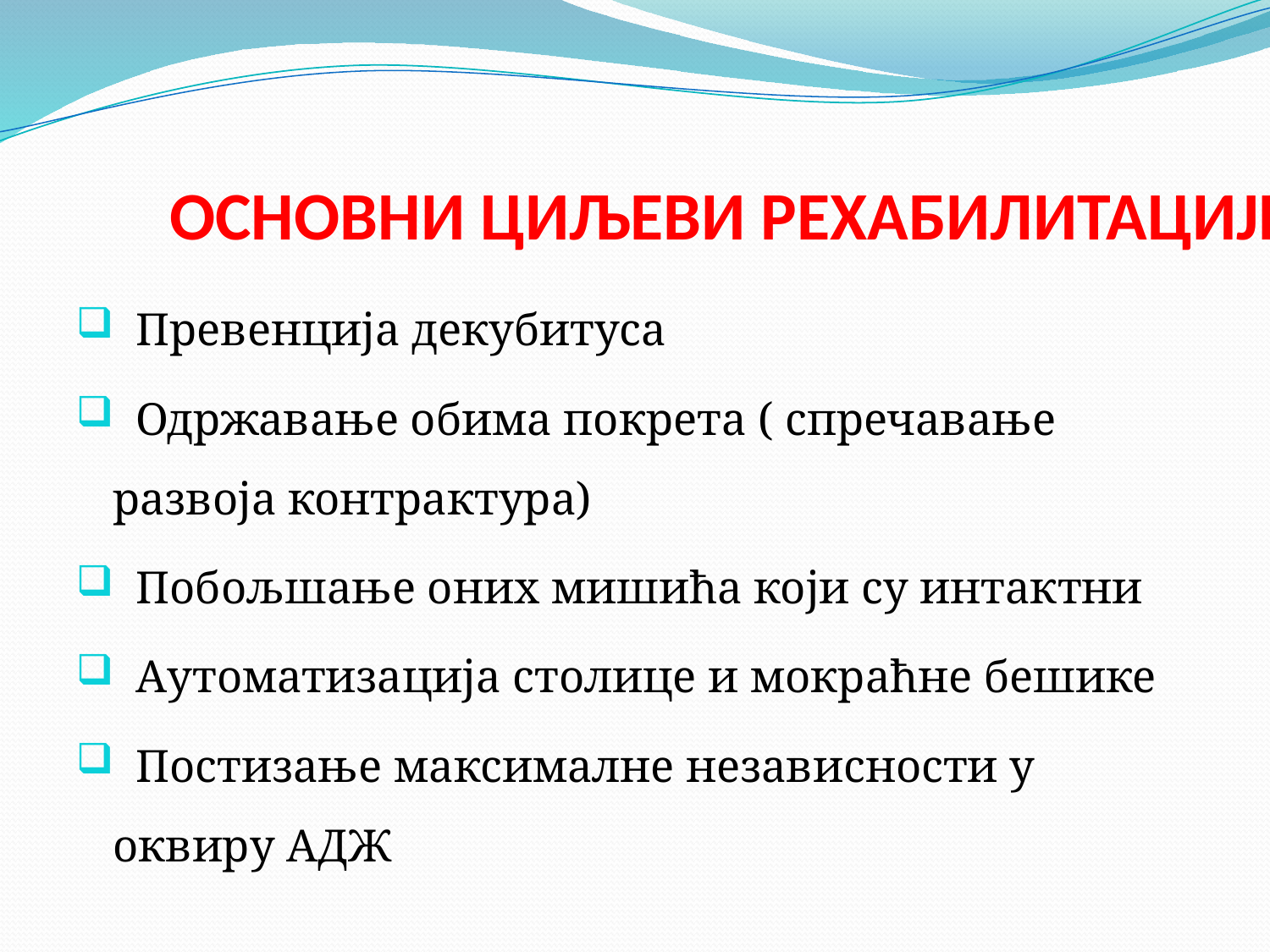

# ОСНОВНИ ЦИЉЕВИ РЕХАБИЛИТАЦИЈЕ
  Превенција декубитуса
  Одржавање обима покрета ( спречавање развоја контрактура)
  Побољшање оних мишића који су интактни
  Аутоматизација столице и мокраћне бешике
  Постизање максималне независности у оквиру АДЖ